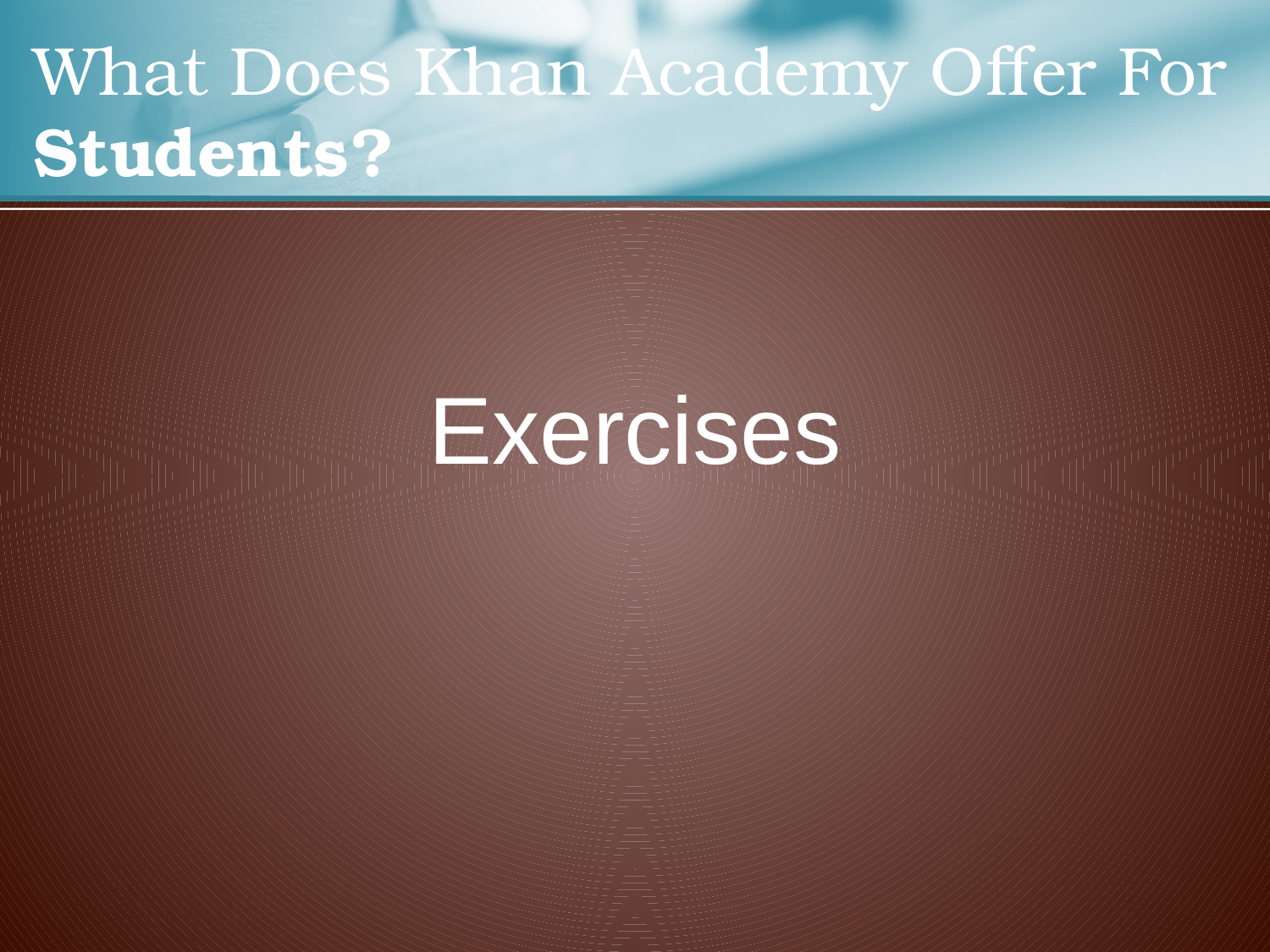

# What Does Khan Academy Offer For Students?

Exercises